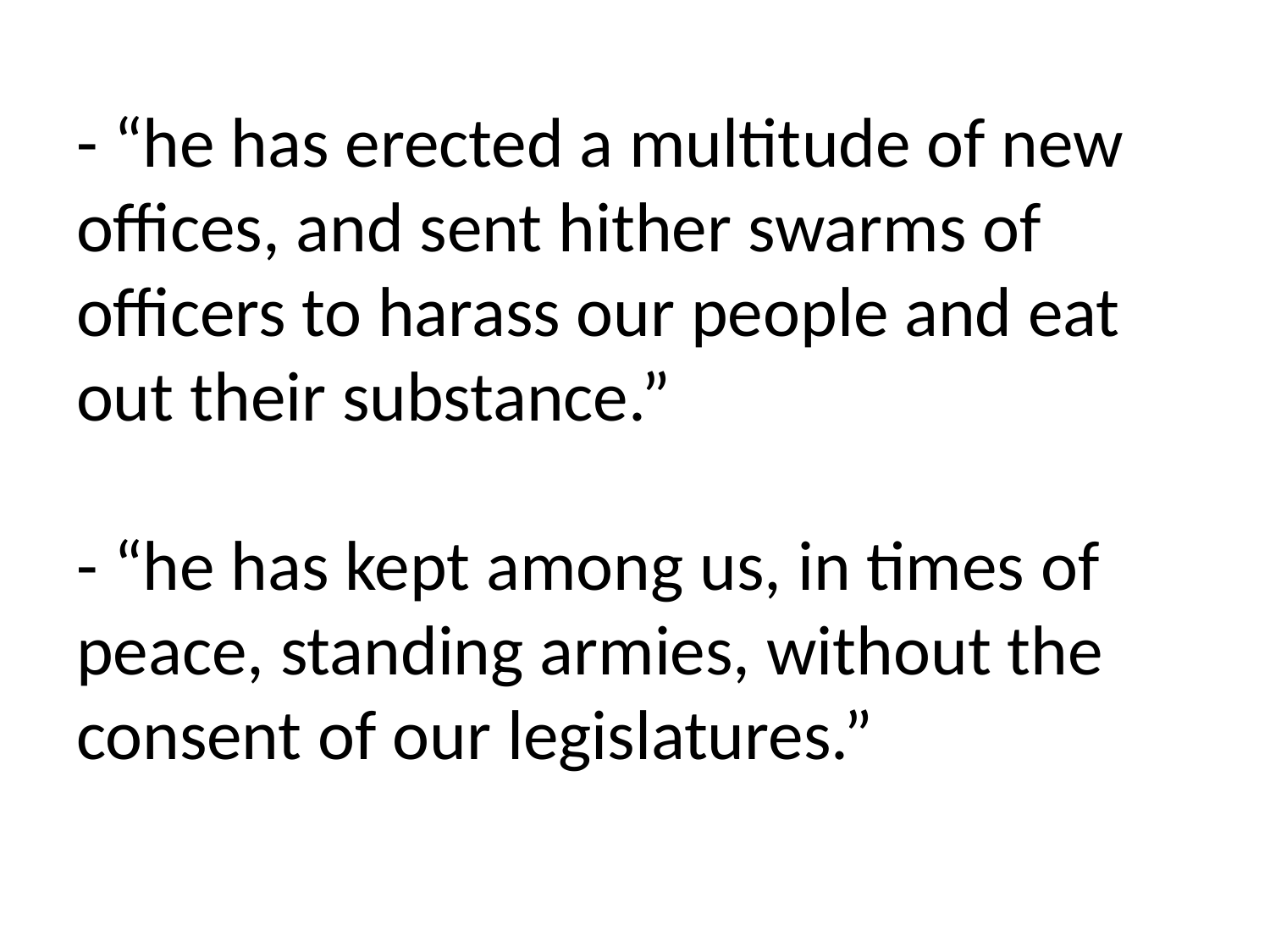

# - “he has erected a multitude of new offices, and sent hither swarms of officers to harass our people and eat out their substance.” - “he has kept among us, in times of peace, standing armies, without the consent of our legislatures.”